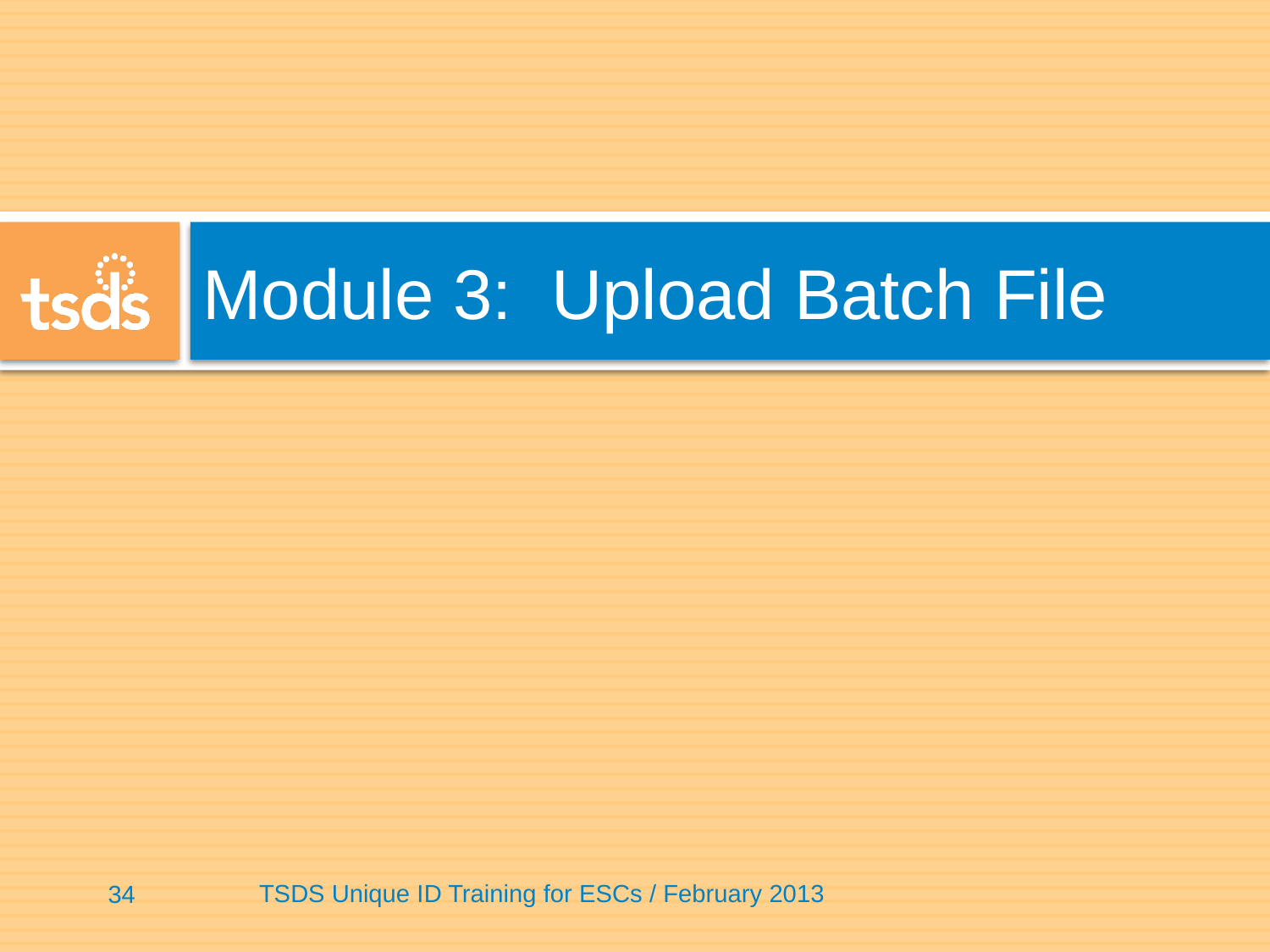

# Module 3:  Upload Batch File
TSDS Unique ID Training for ESCs / February 2013
34